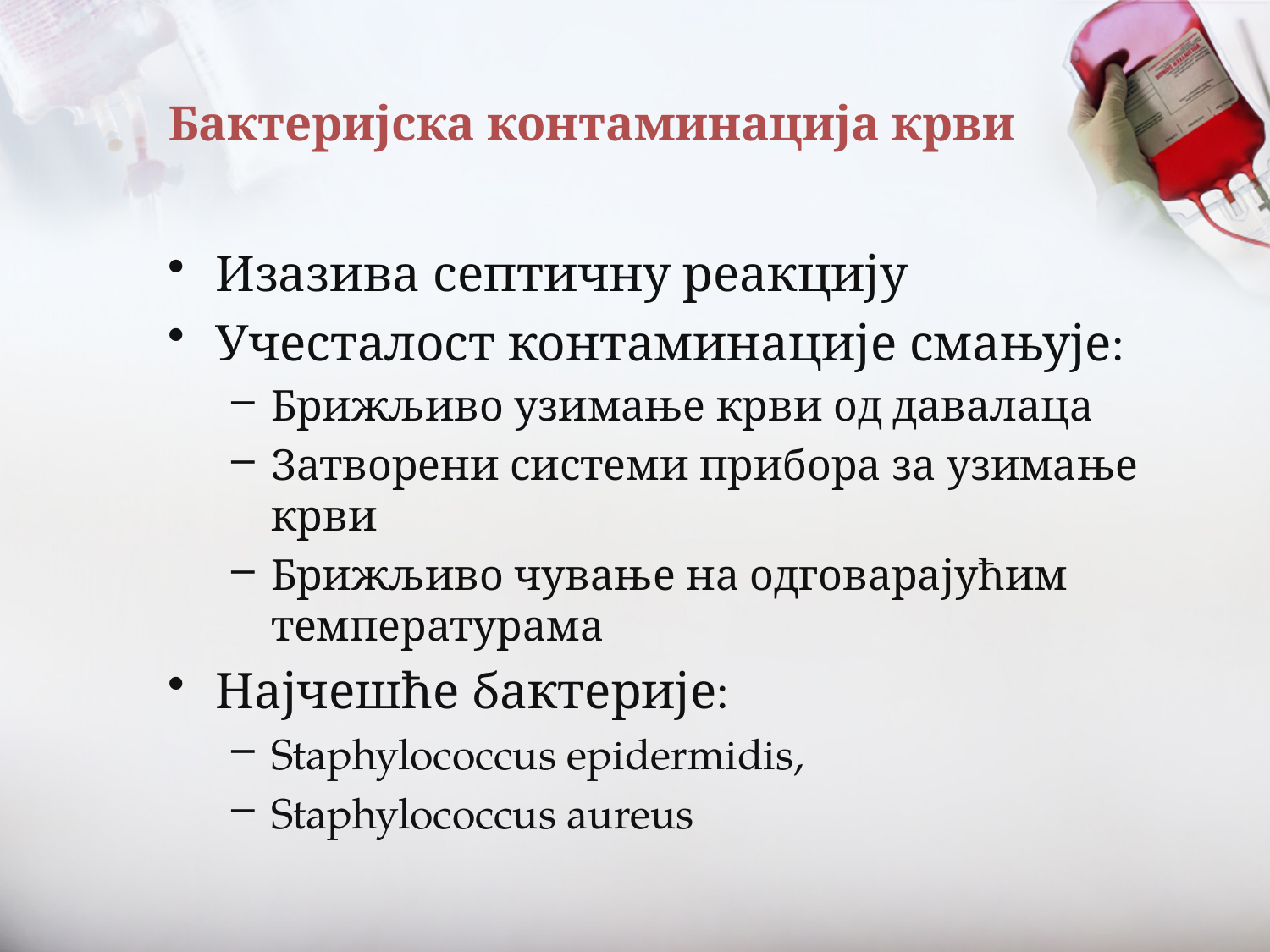

# Бактеријска контаминација крви
Изазива септичну реакцију
Учесталост контаминације смањује:
Брижљиво узимање крви од давалаца
Затворени системи прибора за узимање крви
Брижљиво чување на одговарајућим температурама
Најчешће бактерије:
Staphylococcus epidermidis,
Staphylococcus aureus